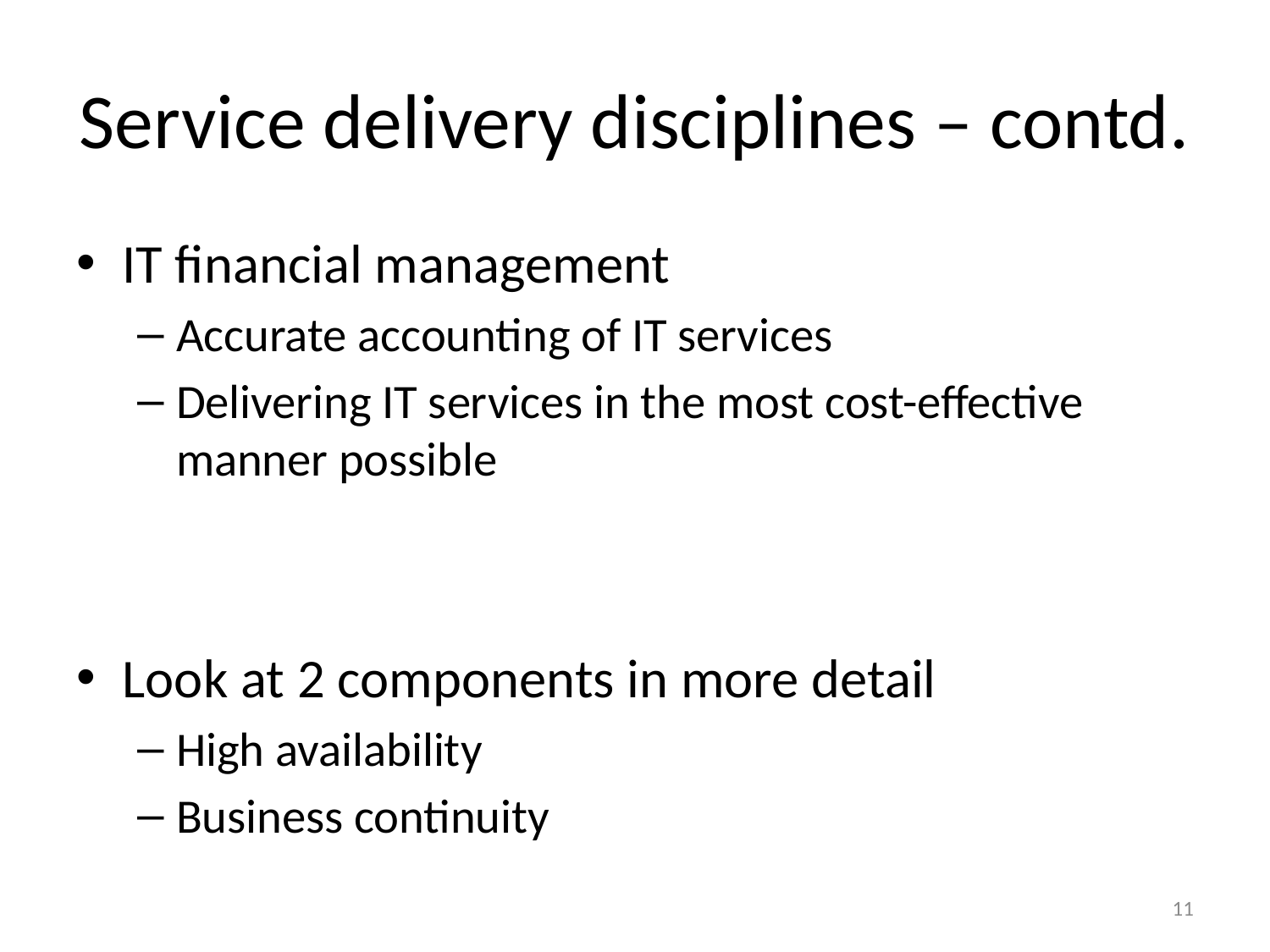

# Service delivery disciplines – contd.
IT financial management
Accurate accounting of IT services
Delivering IT services in the most cost-effective manner possible

Look at 2 components in more detail
High availability
Business continuity
11